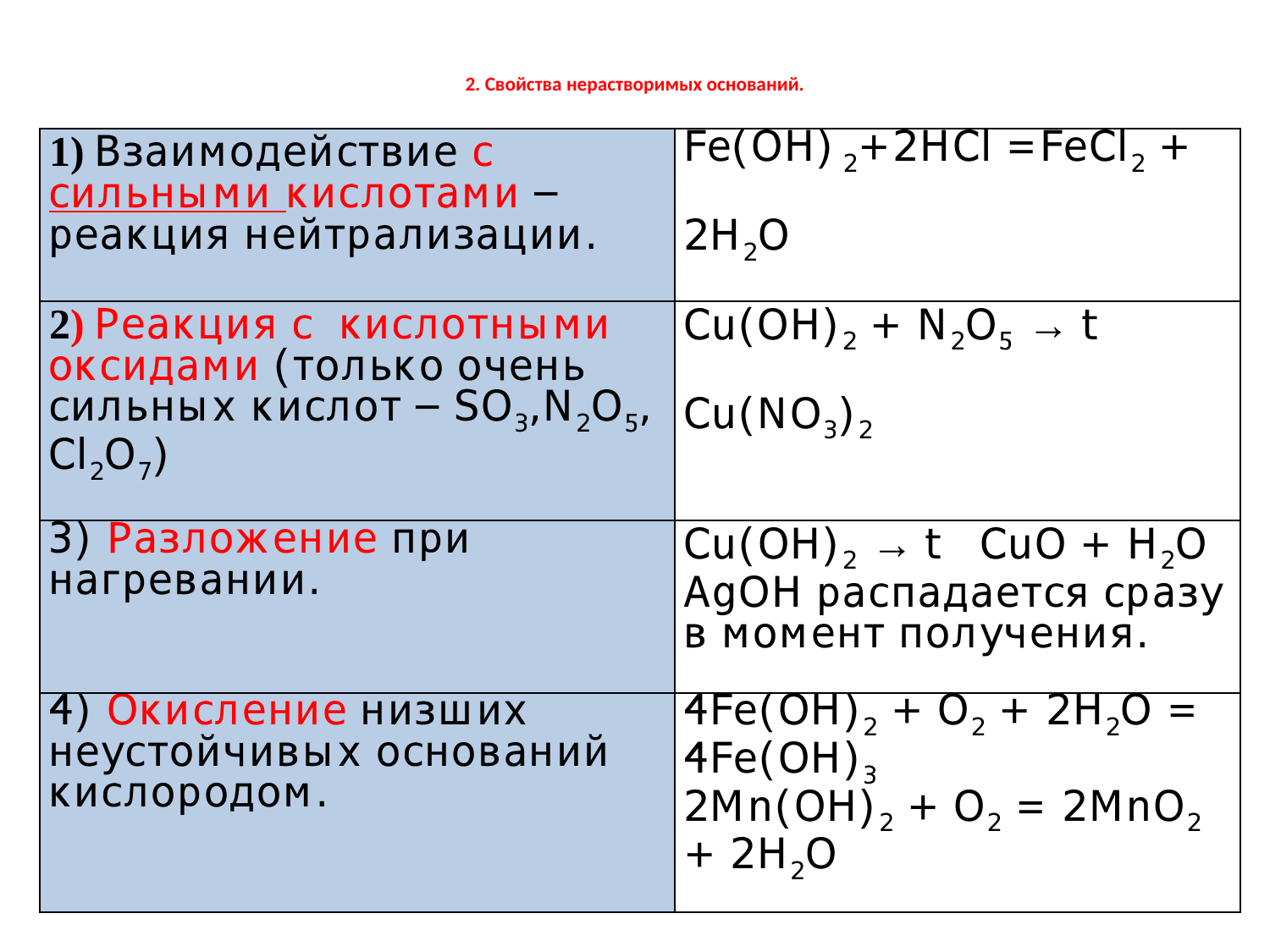

# 2. Свойства нерастворимых оснований.
| 1) Взаимодействие с сильными кислотами – реакция нейтрализации. | Fe(OH) 2+2HCl =FeCl2 + 2H2O |
| --- | --- |
| 2) Реакция с кислотными оксидами (только очень сильных кислот – SO3,N2O5, Cl2O7) | Cu(OH)2 + N2O5 → t Cu(NO3)2 |
| 3) Разложение при нагревании. | Сu(OH)2 → t CuO + H2O AgOH распадается сразу в момент получения. |
| 4) Окисление низших неустойчивых оснований кислородом. | 4Fe(OH)2 + O2 + 2H2O = 4Fe(OH)3 2Mn(OH)2 + O2 = 2MnO2 + 2H2O |